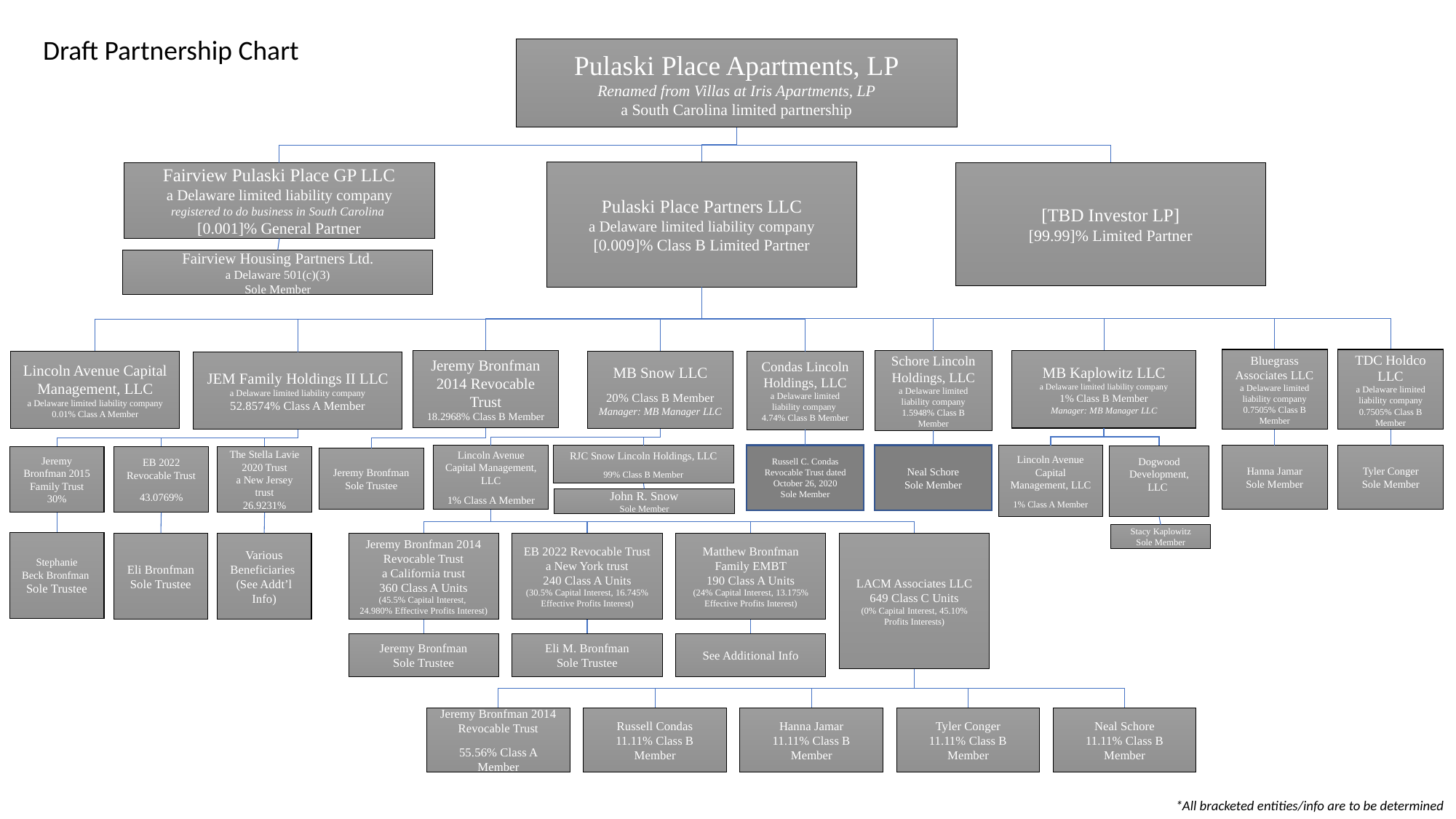

Draft Partnership Chart
Pulaski Place Apartments, LP
Renamed from Villas at Iris Apartments, LP
a South Carolina limited partnership
Pulaski Place Partners LLC
a Delaware limited liability company
[0.009]% Class B Limited Partner
[TBD Investor LP]
[99.99]% Limited Partner
Fairview Pulaski Place GP LLC
a Delaware limited liability company
registered to do business in South Carolina
[0.001]% General Partner
Fairview Housing Partners Ltd.
a Delaware 501(c)(3)
Sole Member
Bluegrass
Associates LLC
a Delaware limited liability company
0.7505% Class B Member
TDC Holdco LLC
a Delaware limited liability company
0.7505% Class B Member
Jeremy Bronfman 2014 Revocable Trust
18.2968% Class B Member
MB Kaplowitz LLC
a Delaware limited liability company
1% Class B Member
Manager: MB Manager LLC
Schore Lincoln Holdings, LLC
a Delaware limited liability company
1.5948% Class B Member
Lincoln Avenue Capital Management, LLC
a Delaware limited liability company
0.01% Class A Member
Condas Lincoln Holdings, LLC
a Delaware limited liability company
4.74% Class B Member
MB Snow LLC

20% Class B Member
Manager: MB Manager LLC
JEM Family Holdings II LLC
a Delaware limited liability company
52.8574% Class A Member
Lincoln Avenue Capital Management, LLC

1% Class A Member
RJC Snow Lincoln Holdings, LLC

99% Class B Member
Russell C. Condas Revocable Trust dated October 26, 2020
Sole Member
Neal Schore
Sole Member
Hanna Jamar
Sole Member
Tyler Conger
Sole Member
Lincoln Avenue Capital Management, LLC

1% Class A Member
Dogwood Development, LLC

Jeremy Bronfman 2015 Family Trust​
30%
The Stella Lavie 2020 Trust
a New Jersey trust
26.9231%
EB 2022 Revocable Trust

43.0769%
Jeremy Bronfman
Sole Trustee
John R. Snow
Sole Member
Stacy Kaplowitz
Sole Member
Stephanie Beck Bronfman
Sole Trustee
Various Beneficiaries
(See Addt’l Info)
LACM Associates LLC
649 Class C Units
(0% Capital Interest, 45.10% Profits Interests)
Jeremy Bronfman 2014 Revocable Trust
a California trust
360 Class A Units
(45.5% Capital Interest,
24.980% Effective Profits Interest)
EB 2022 Revocable Trust
a New York trust
240 Class A Units
(30.5% Capital Interest, 16.745% Effective Profits Interest)
Matthew Bronfman Family EMBT
190 Class A Units
(24% Capital Interest, 13.175% Effective Profits Interest)
Eli Bronfman
Sole Trustee
Jeremy Bronfman
Sole Trustee
Eli M. Bronfman
Sole Trustee
See Additional Info
Jeremy Bronfman 2014 Revocable Trust

55.56% Class A Member
Russell Condas
11.11% Class B Member
Hanna Jamar
11.11% Class B Member
Tyler Conger
11.11% Class B Member
Neal Schore
11.11% Class B Member
*All bracketed entities/info are to be determined